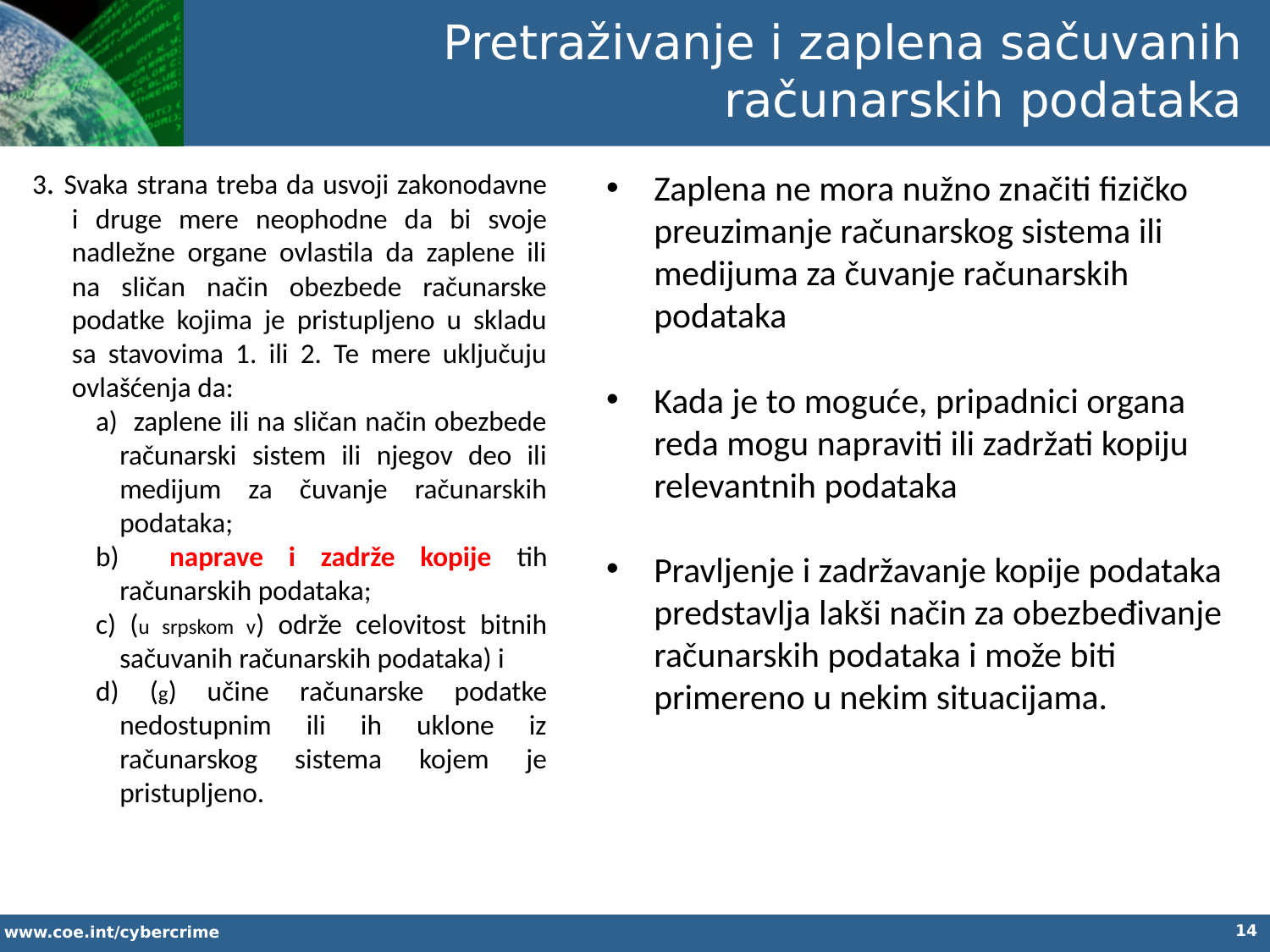

Pretraživanje i zaplena sačuvanih računarskih podataka
3. Svaka strana treba da usvoji zakonodavne i druge mere neophodne da bi svoje nadležne organe ovlastila da zaplene ili na sličan način obezbede računarske podatke kojima je pristupljeno u skladu sa stavovima 1. ili 2. Te mere uključuju ovlašćenja da:
a)  zaplene ili na sličan način obezbede računarski sistem ili njegov deo ili medijum za čuvanje računarskih podataka;
b)  naprave i zadrže kopije tih računarskih podataka;
c) (u srpskom v) održe celovitost bitnih sačuvanih računarskih podataka) i
d) (g) učine računarske podatke nedostupnim ili ih uklone iz računarskog sistema kojem je pristupljeno.
Zaplena ne mora nužno značiti fizičko preuzimanje računarskog sistema ili medijuma za čuvanje računarskih podataka

Kada je to moguće, pripadnici organa reda mogu napraviti ili zadržati kopiju relevantnih podataka

Pravljenje i zadržavanje kopije podataka predstavlja lakši način za obezbeđivanje računarskih podataka i može biti primereno u nekim situacijama.